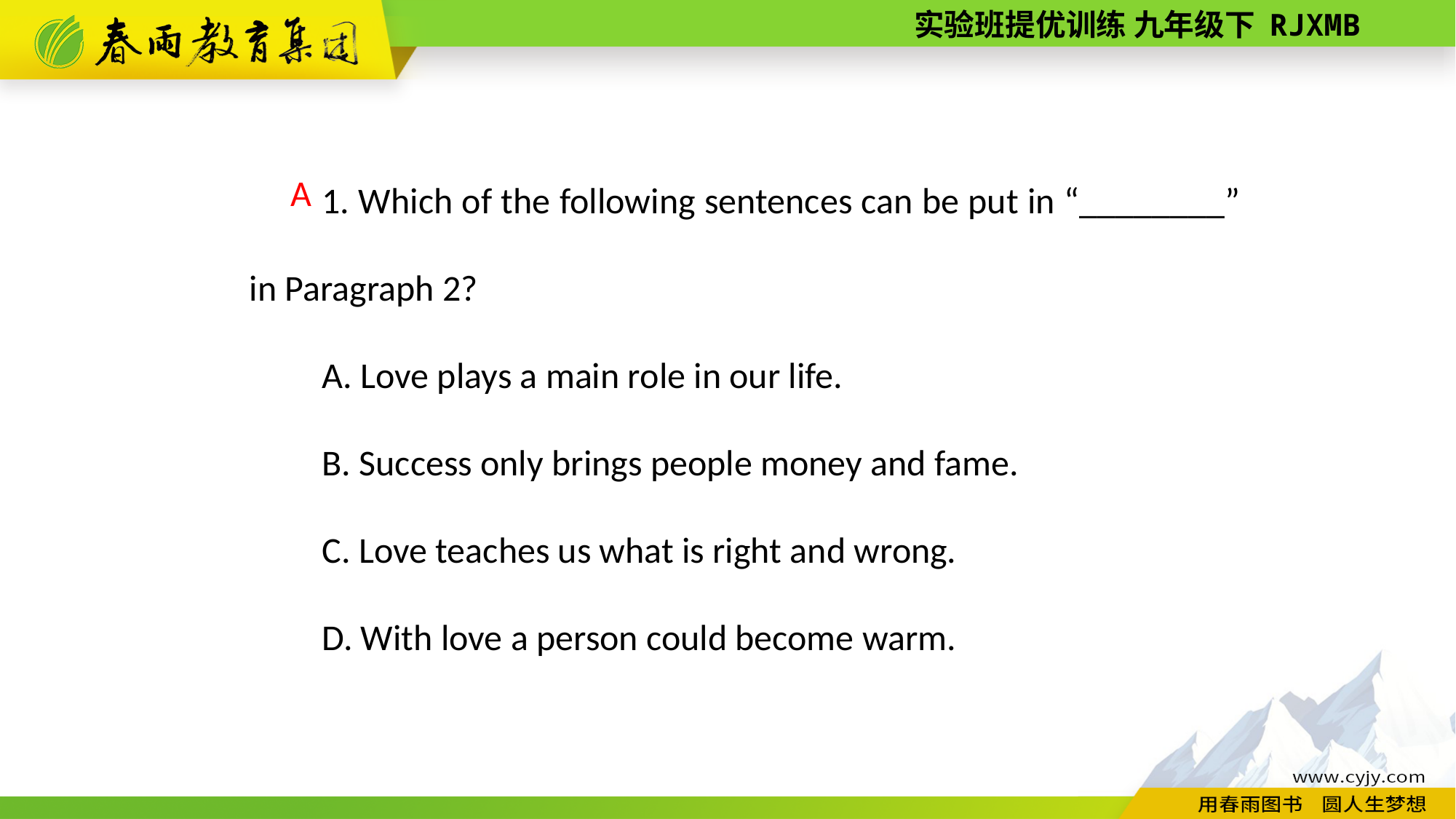

1. Which of the following sentences can be put in “________” in Paragraph 2?
A. Love plays a main role in our life.
B. Success only brings people money and fame.
C. Love teaches us what is right and wrong.
D. With love a person could become warm.
A